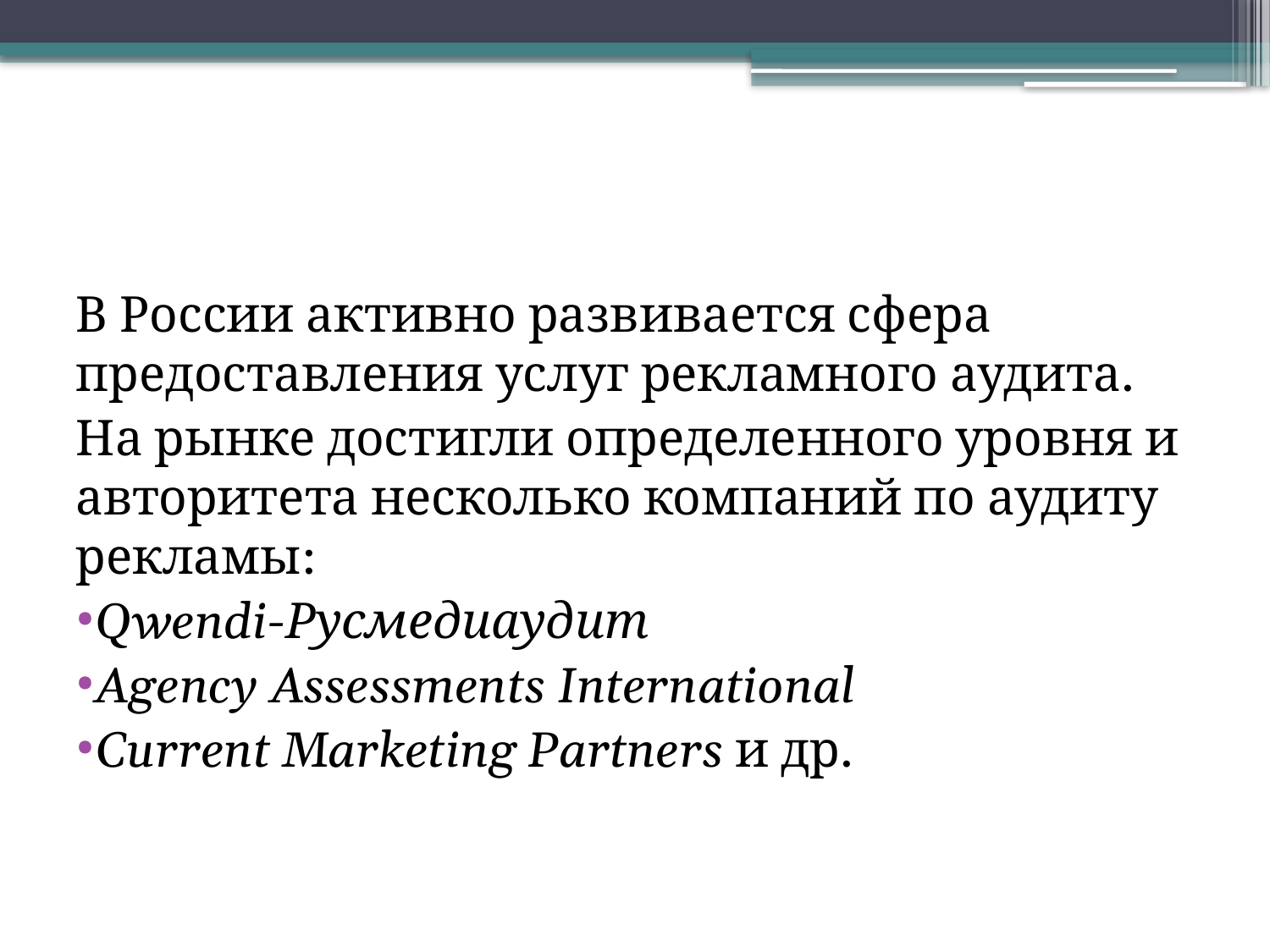

В России активно развивается сфера предоставления услуг рекламного аудита.
На рынке достигли определенного уровня и авторитета несколько компаний по аудиту рекламы:
Qwendi-Русмедиаудит
Agency Assessments International
Current Marketing Partners и др.